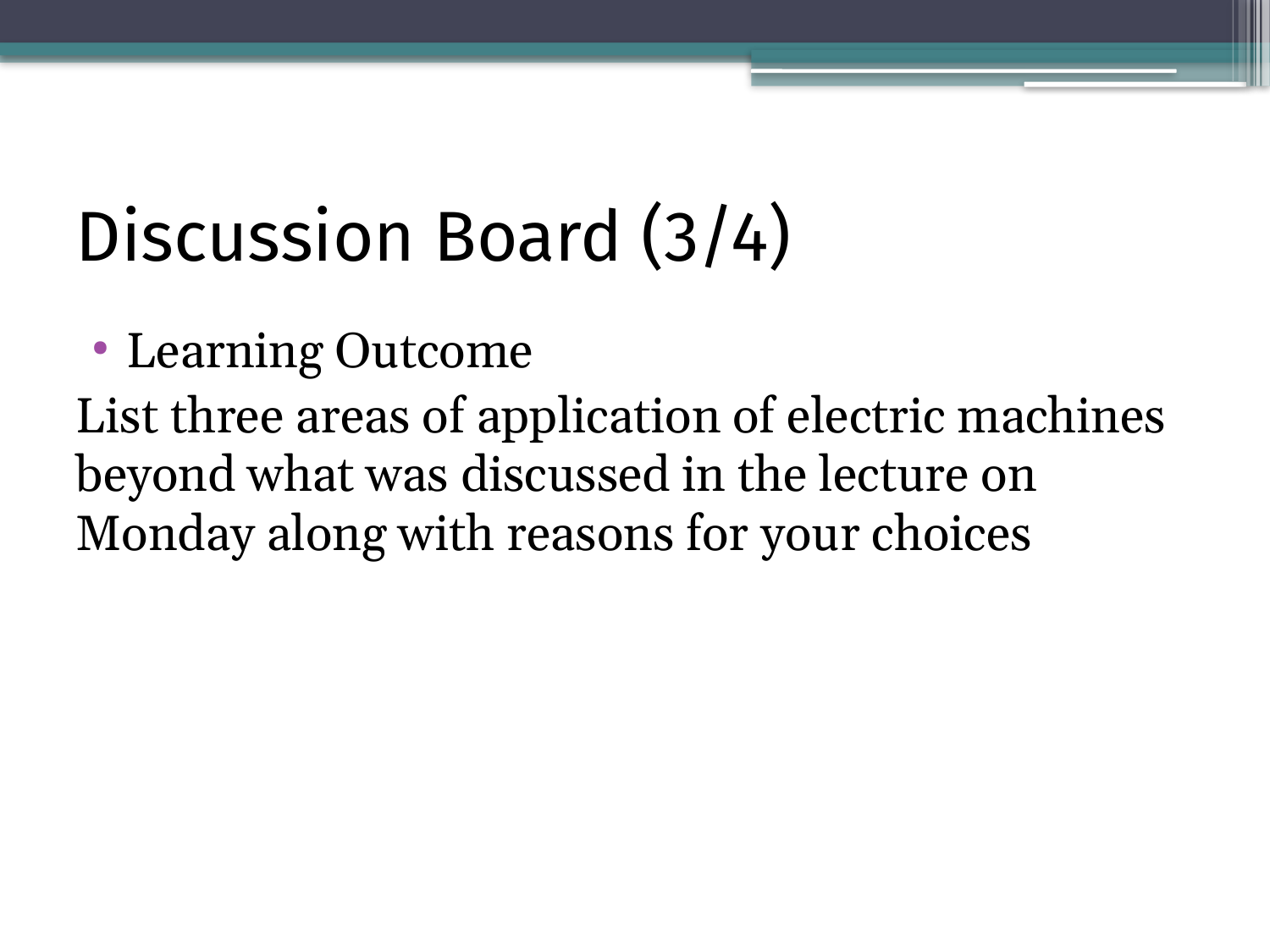

# Discussion Board (3/4)
Learning Outcome
List three areas of application of electric machines beyond what was discussed in the lecture on Monday along with reasons for your choices